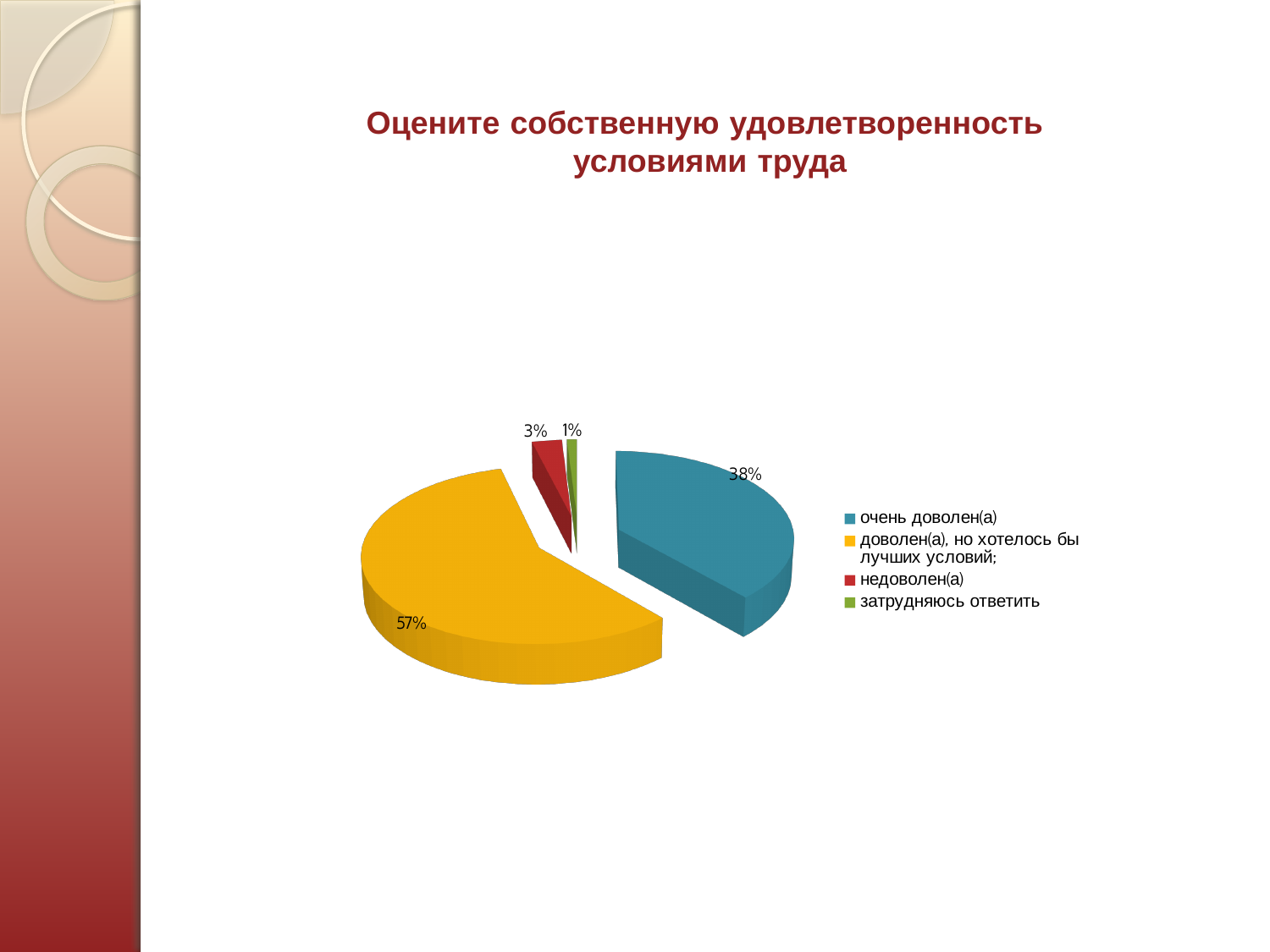

Оцените собственную удовлетворенность
условиями труда

[unsupported chart]